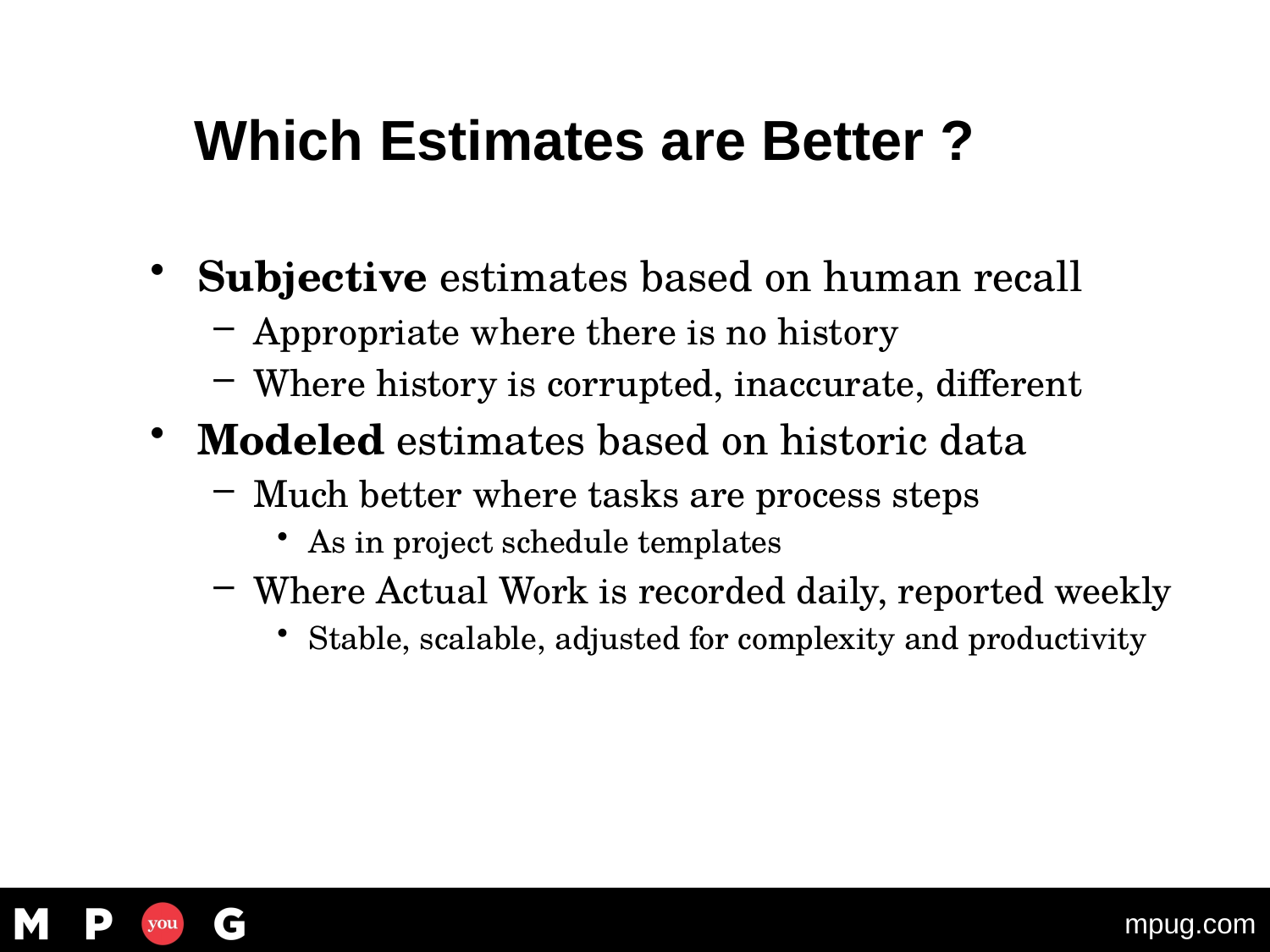

#
27
Which Estimates are Better ?
Subjective estimates based on human recall
Appropriate where there is no history
Where history is corrupted, inaccurate, different
Modeled estimates based on historic data
Much better where tasks are process steps
As in project schedule templates
Where Actual Work is recorded daily, reported weekly
Stable, scalable, adjusted for complexity and productivity